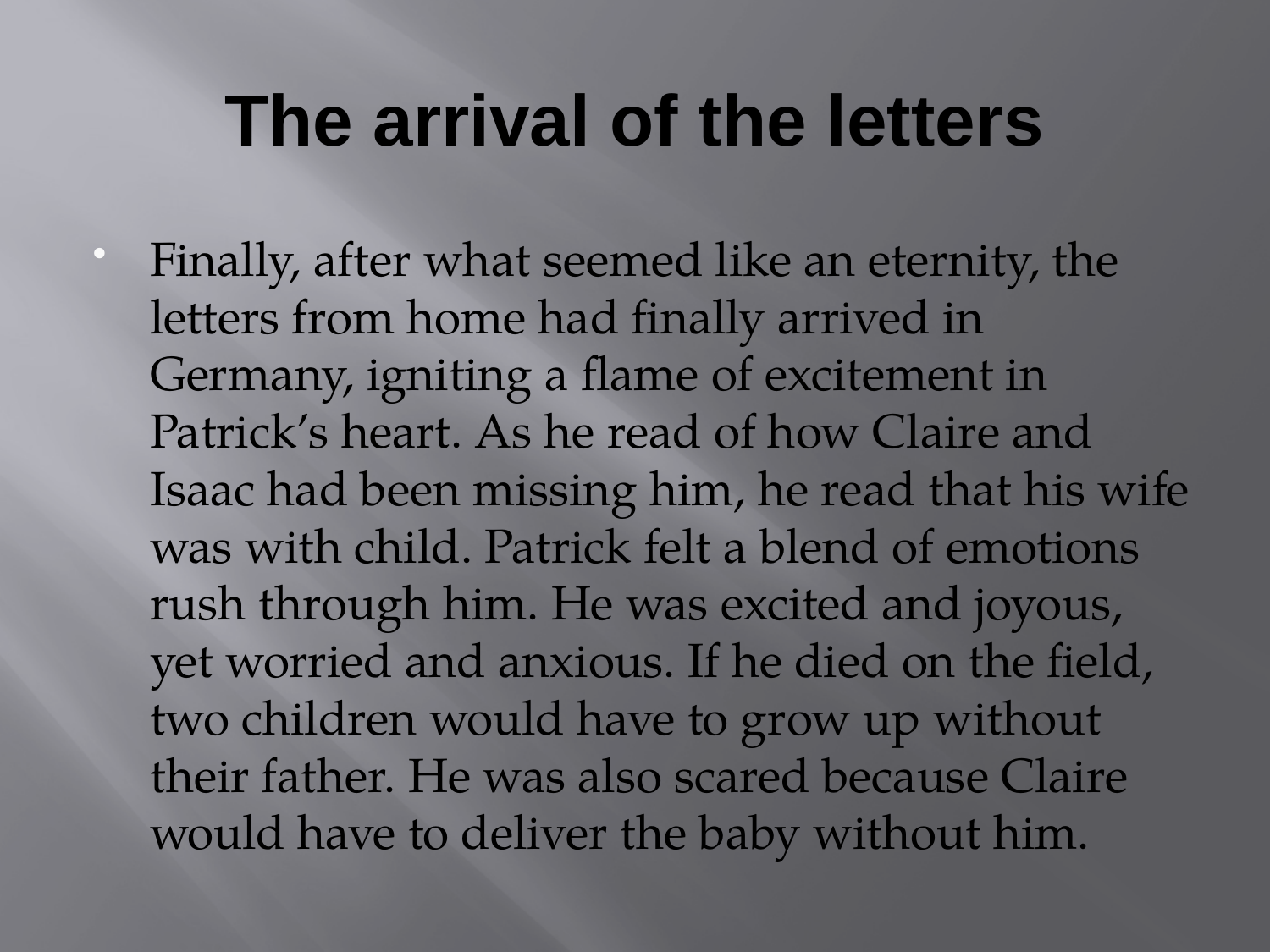

# The arrival of the letters
Finally, after what seemed like an eternity, the letters from home had finally arrived in Germany, igniting a flame of excitement in Patrick’s heart. As he read of how Claire and Isaac had been missing him, he read that his wife was with child. Patrick felt a blend of emotions rush through him. He was excited and joyous, yet worried and anxious. If he died on the field, two children would have to grow up without their father. He was also scared because Claire would have to deliver the baby without him.